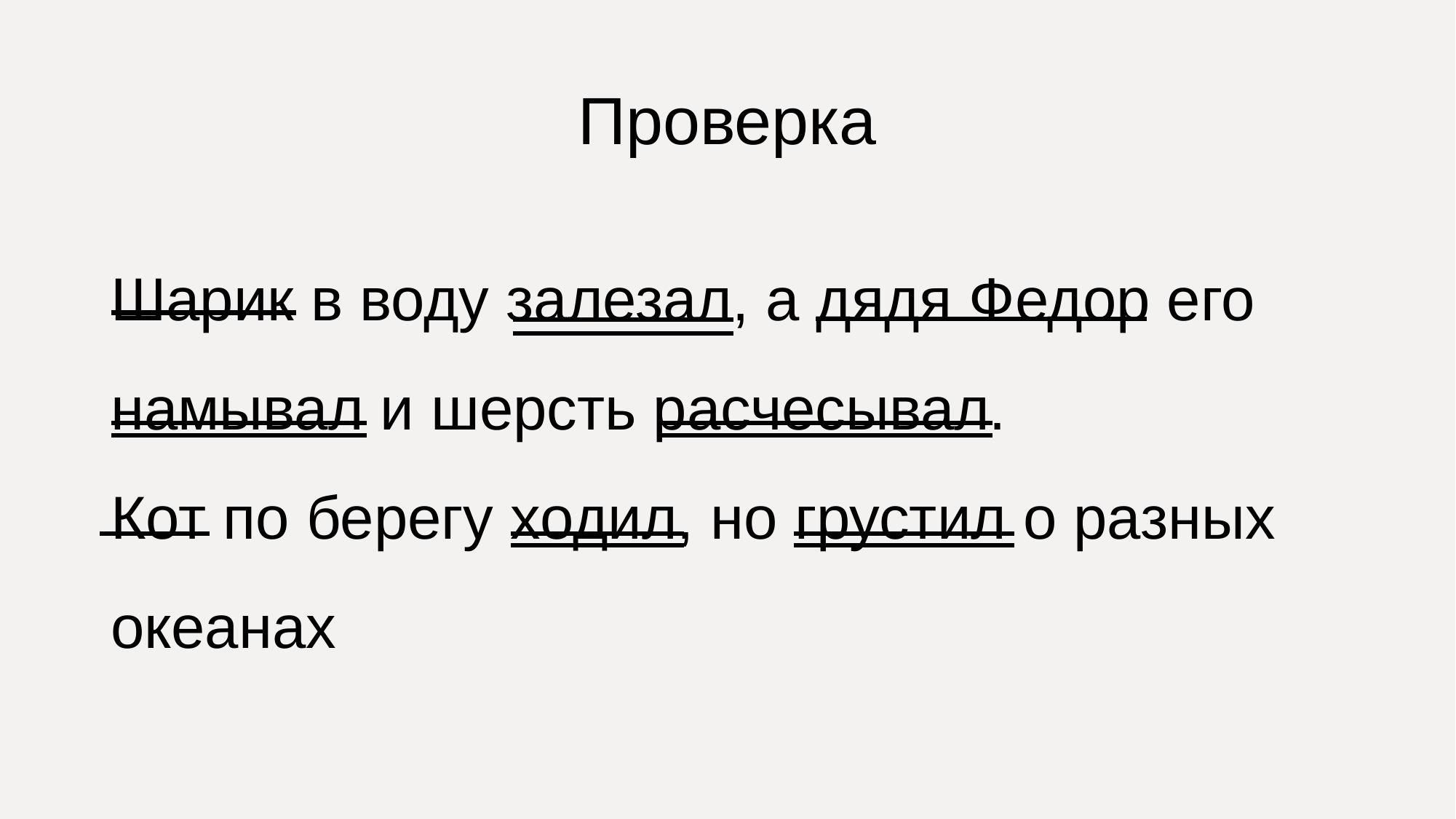

# Проверка
Шарик в воду залезал, а дядя Федор его намывал и шерсть расчесывал.
Кот по берегу ходил, но грустил о разных океанах